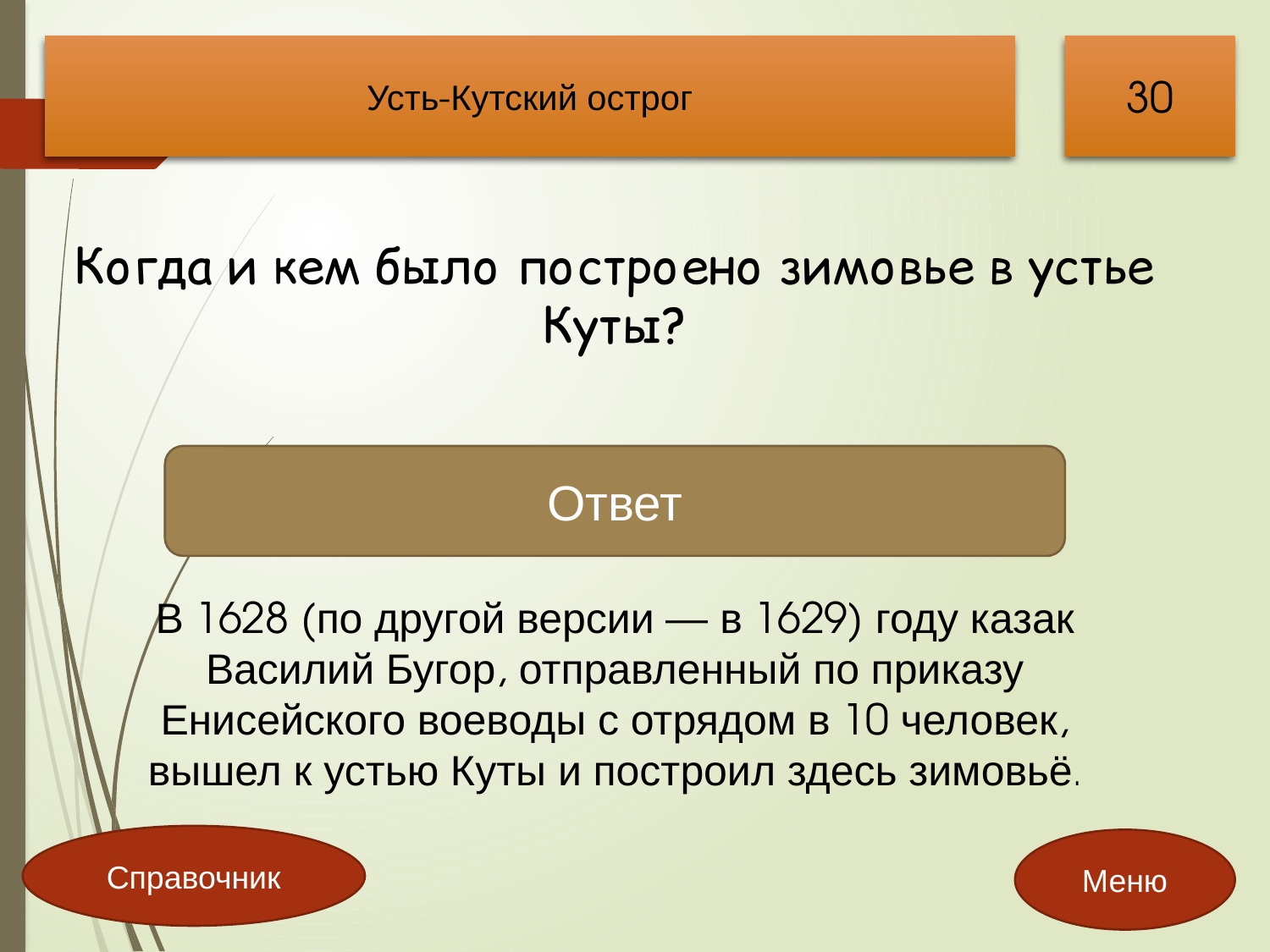

Усть-Кутский острог
30
Когда и кем было построено зимовье в устье Куты?
Ответ
В 1628 (по другой версии — в 1629) году казак Василий Бугор, отправленный по приказу Енисейского воеводы с отрядом в 10 человек, вышел к устью Куты и построил здесь зимовьё.
Справочник
Меню